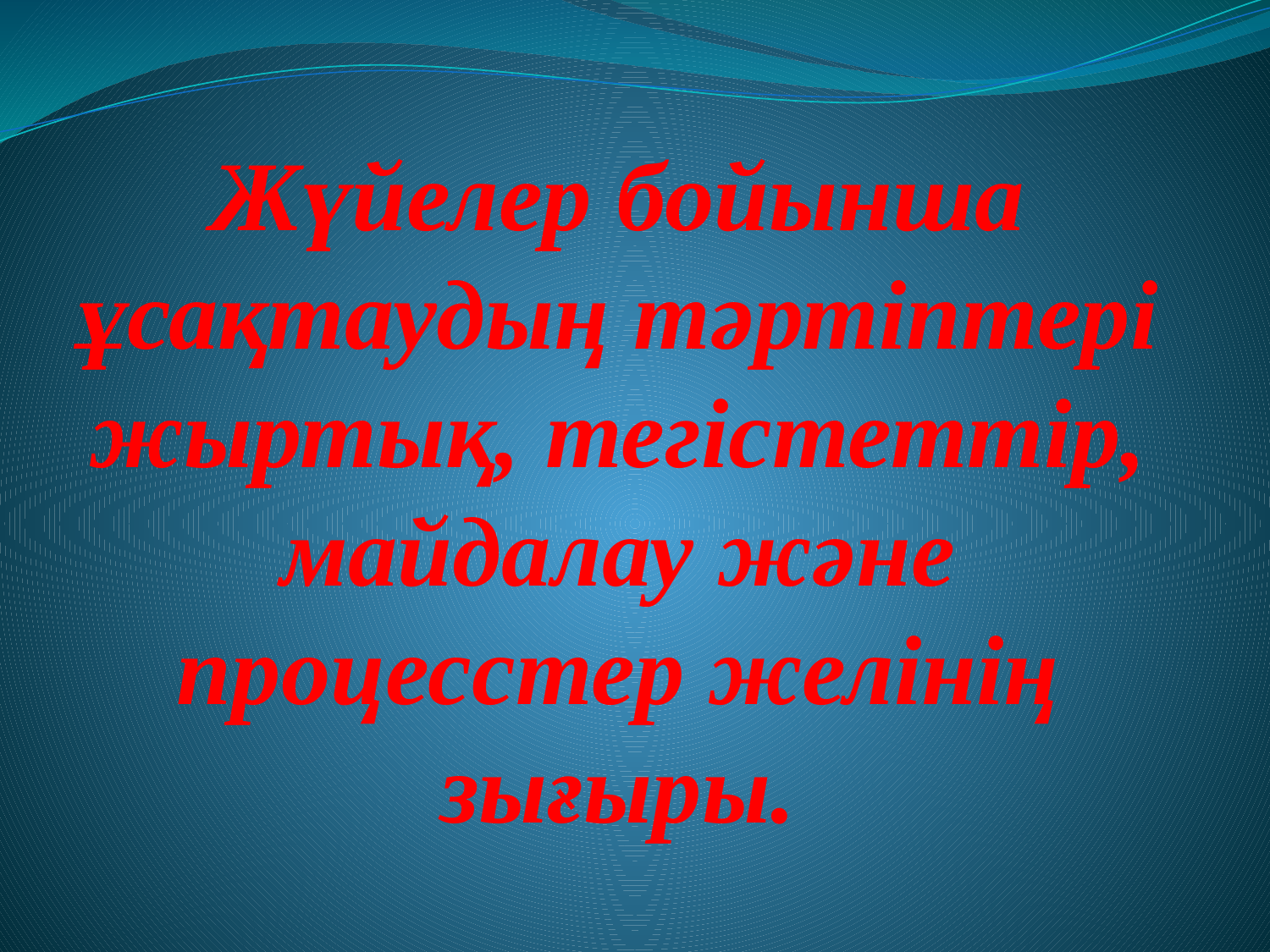

# Жүйелер бойынша ұсақтаудың тәртiптерi жыртық, тегiстеттiр, майдалау және процесстер желiнің зығыры.